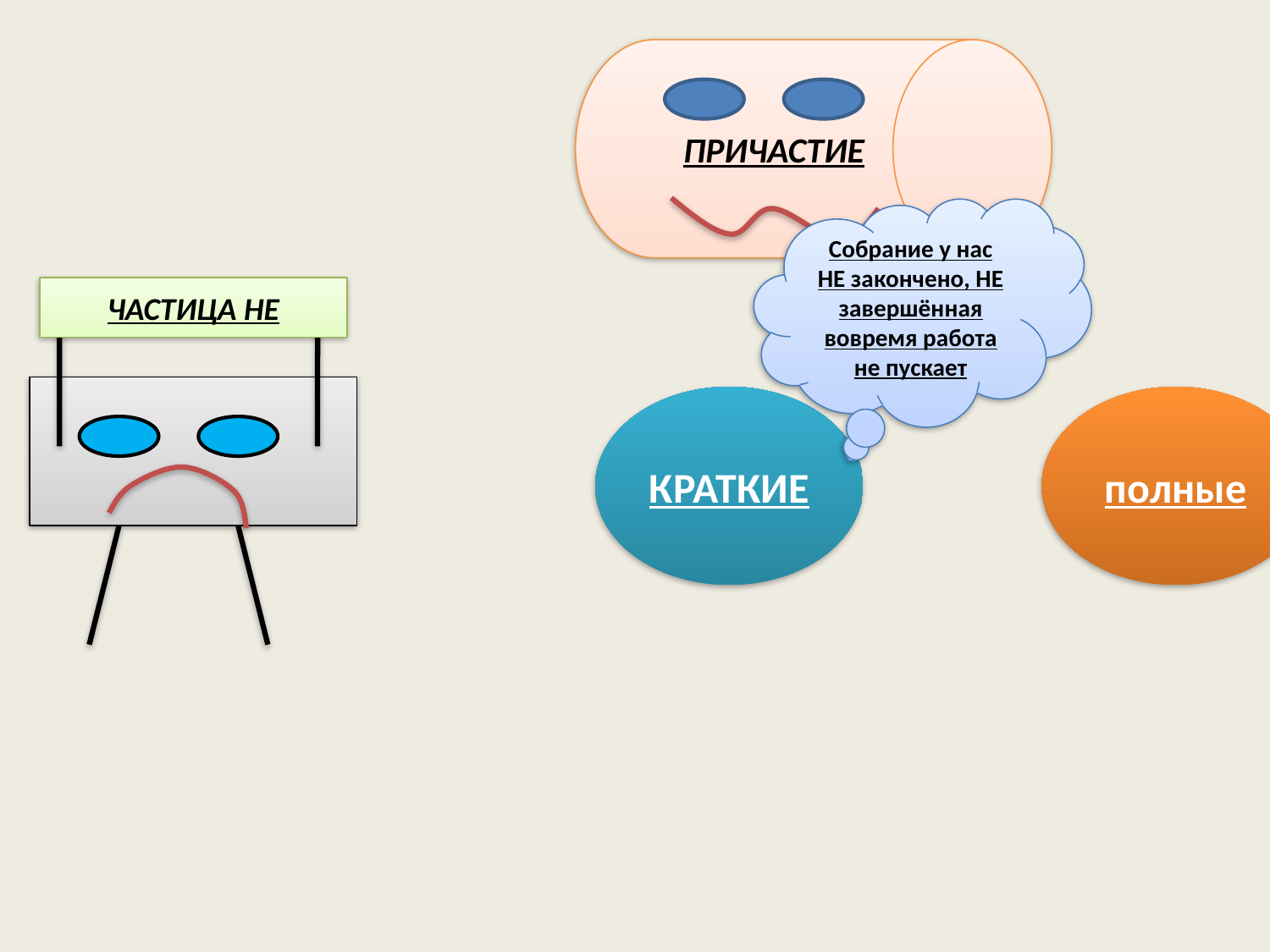

ПРИЧАСТИЕ

Собрание у нас НЕ закончено, НЕ завершённая вовремя работа не пускает
ЧАСТИЦА НЕ

КРАТКИЕ
полные